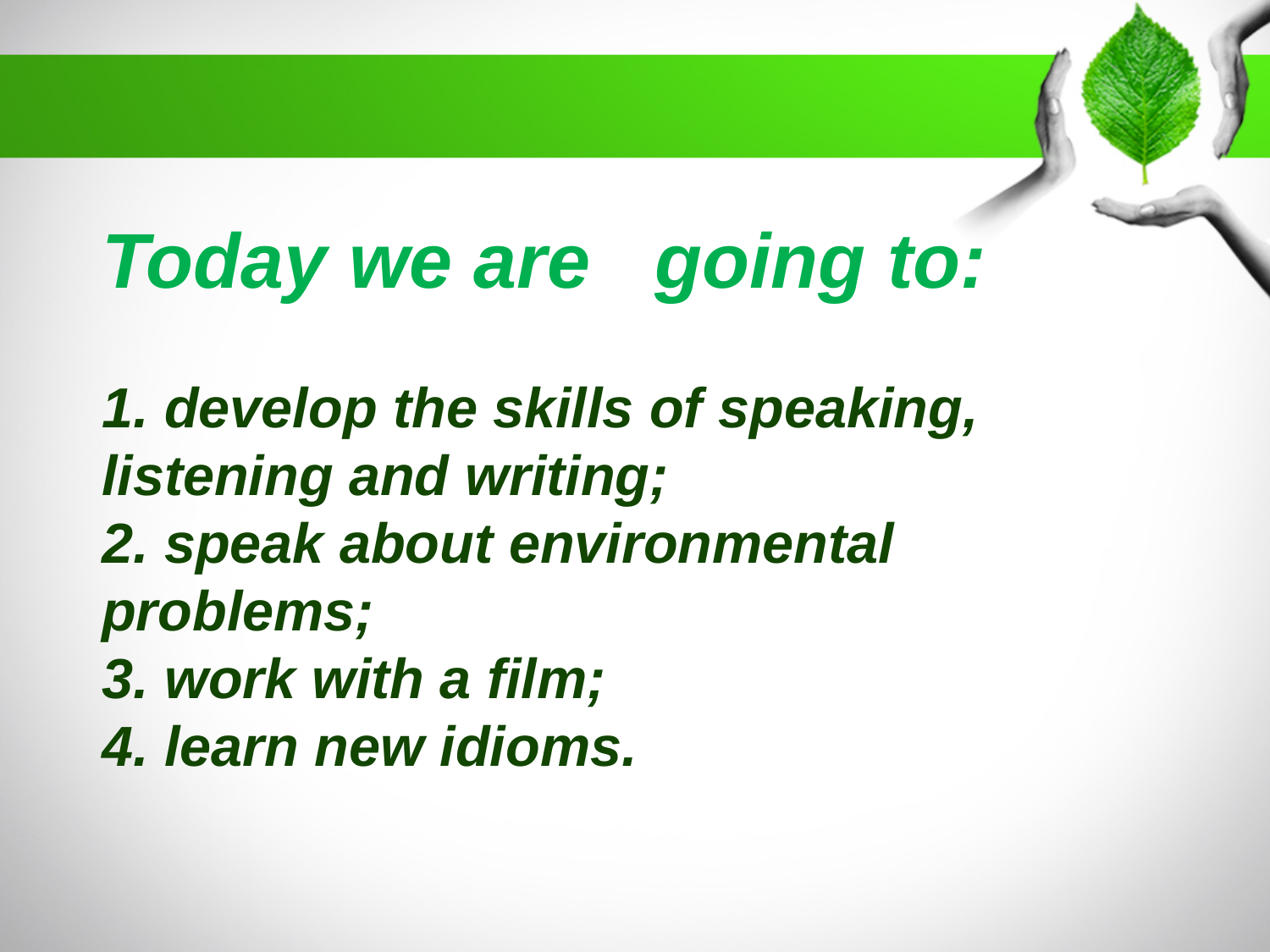

Today we are   going to:

1. develop the skills of speaking, listening and writing;
2. speak about environmental problems;
3. work with a film;
4. learn new idioms.